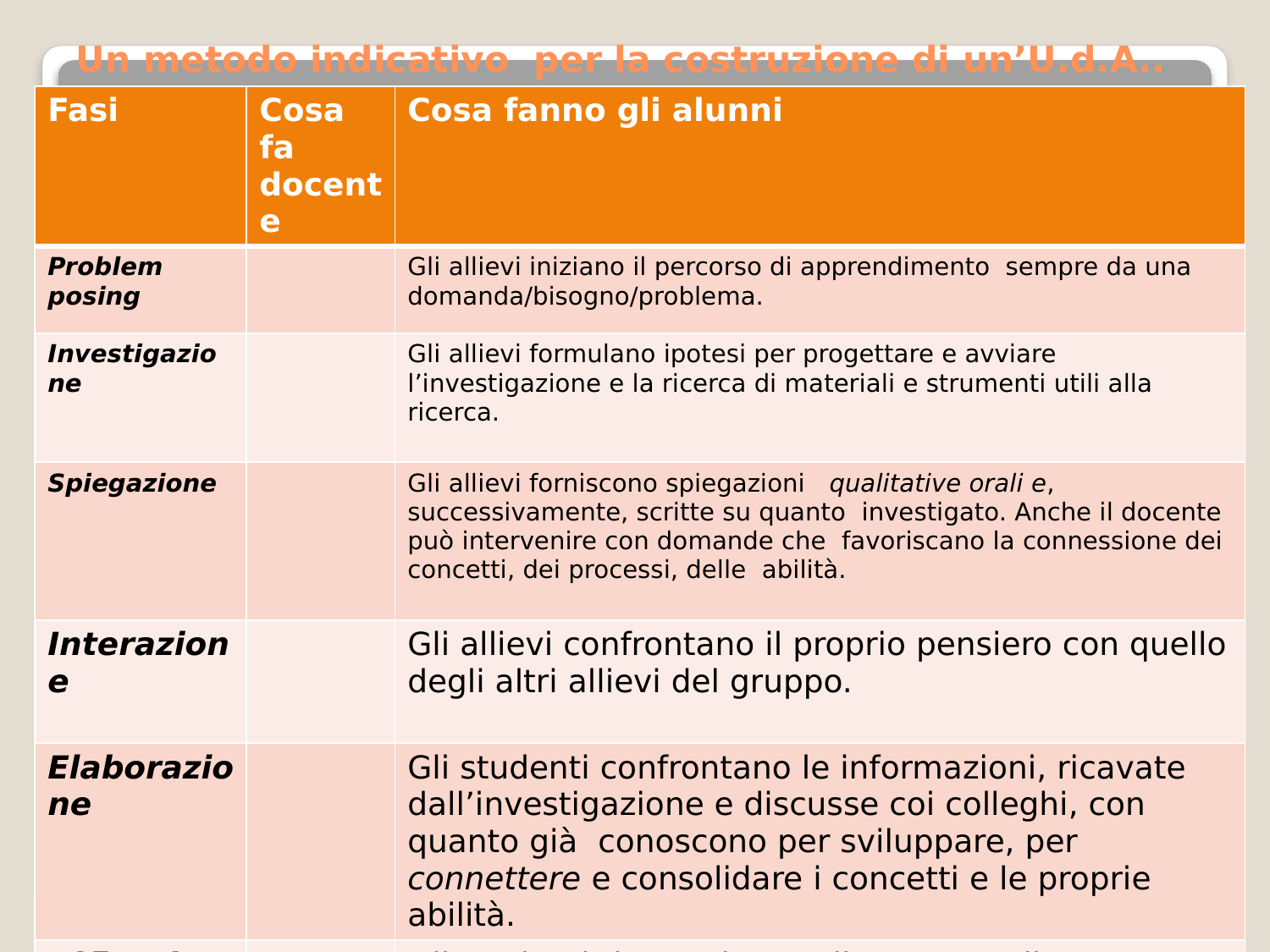

# Un metodo indicativo  per la costruzione di un’U.d.A..
| Fasi | Cosa fa docente | Cosa fanno gli alunni |
| --- | --- | --- |
| Problem posing |  | Gli allievi iniziano il percorso di apprendimento sempre da una domanda/bisogno/problema. |
| Investigazione |  | Gli allievi formulano ipotesi per progettare e avviare l’investigazione e la ricerca di materiali e strumenti utili alla ricerca. |
| Spiegazione |  | Gli allievi forniscono spiegazioni qualitative orali e, successivamente, scritte su quanto investigato. Anche il docente può intervenire con domande che favoriscano la connessione dei concetti, dei processi, delle abilità. |
| Interazione |  | Gli allievi confrontano il proprio pensiero con quello degli altri allievi del gruppo. |
| Elaborazione |  | Gli studenti confrontano le informazioni, ricavate dall’investigazione e discusse coi colleghi, con quanto già conoscono per sviluppare, per connettere e consolidare i concetti e le proprie abilità. |
| Riflessione per l’autocorrez. |  | Gli studenti ricostruiscono il processo di costruzione dell’apprendimento. Individuano le difficoltà incontrate, rivisitano i loro comportamenti e atteggiamenti di fronte alle difficoltà |